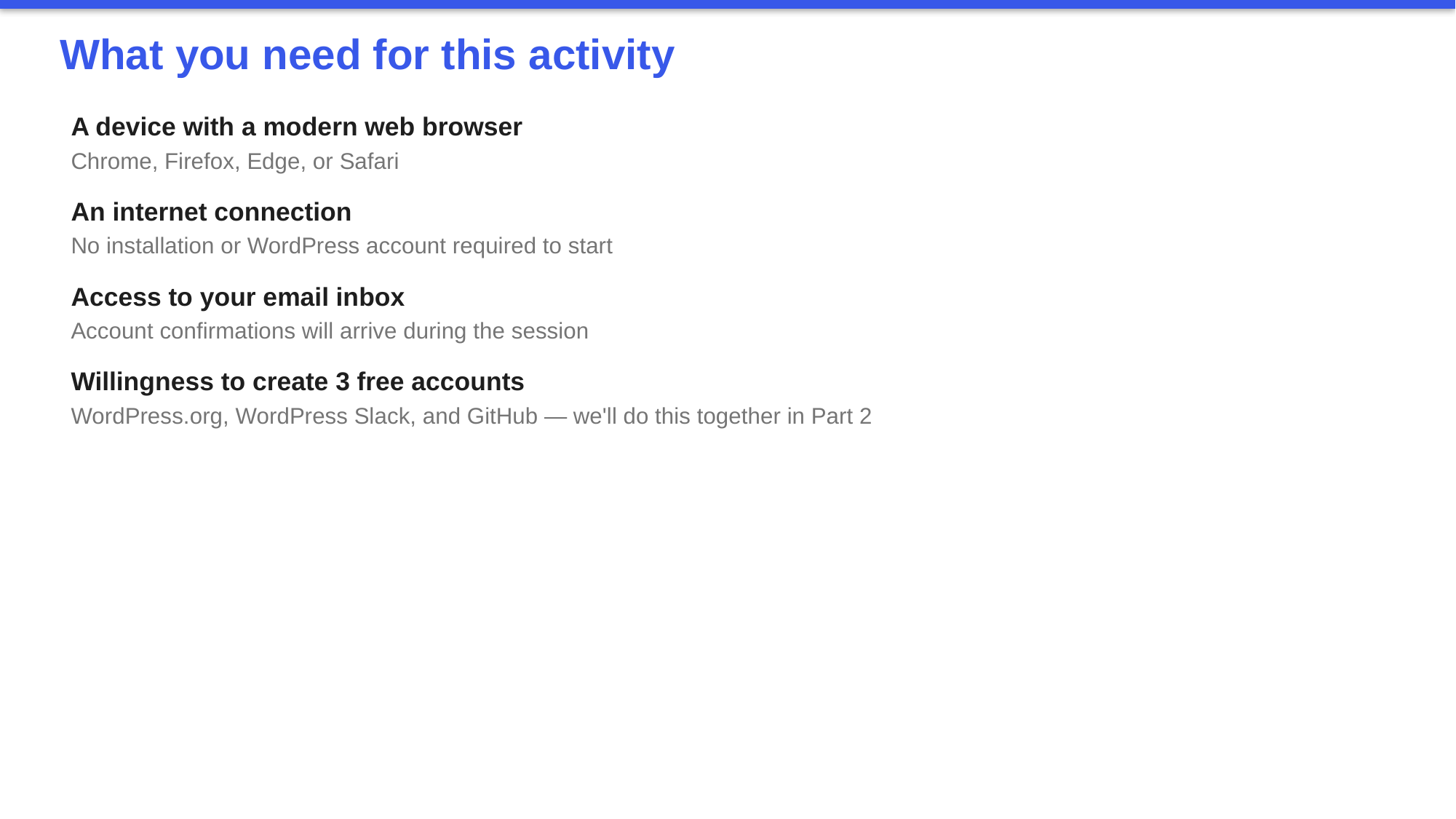

What you need for this activity
A device with a modern web browser
Chrome, Firefox, Edge, or Safari
An internet connection
No installation or WordPress account required to start
Access to your email inbox
Account confirmations will arrive during the session
Willingness to create 3 free accounts
WordPress.org, WordPress Slack, and GitHub — we'll do this together in Part 2